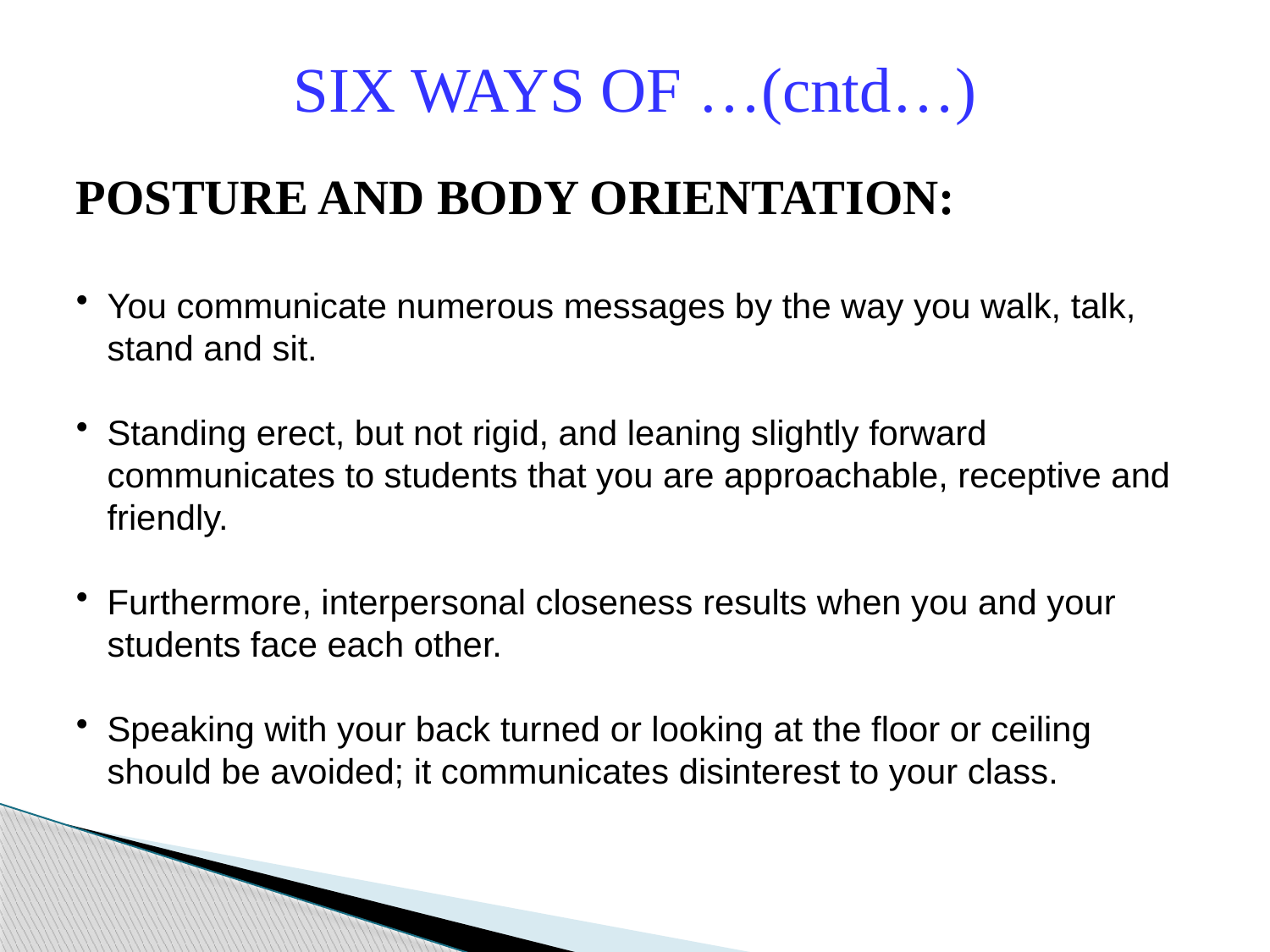

SIX WAYS OF …(cntd…)
POSTURE AND BODY ORIENTATION:

You communicate numerous messages by the way you walk, talk, stand and sit.

Standing erect, but not rigid, and leaning slightly forward communicates to students that you are approachable, receptive and friendly.

Furthermore, interpersonal closeness results when you and your students face each other.

Speaking with your back turned or looking at the floor or ceiling should be avoided; it communicates disinterest to your class.